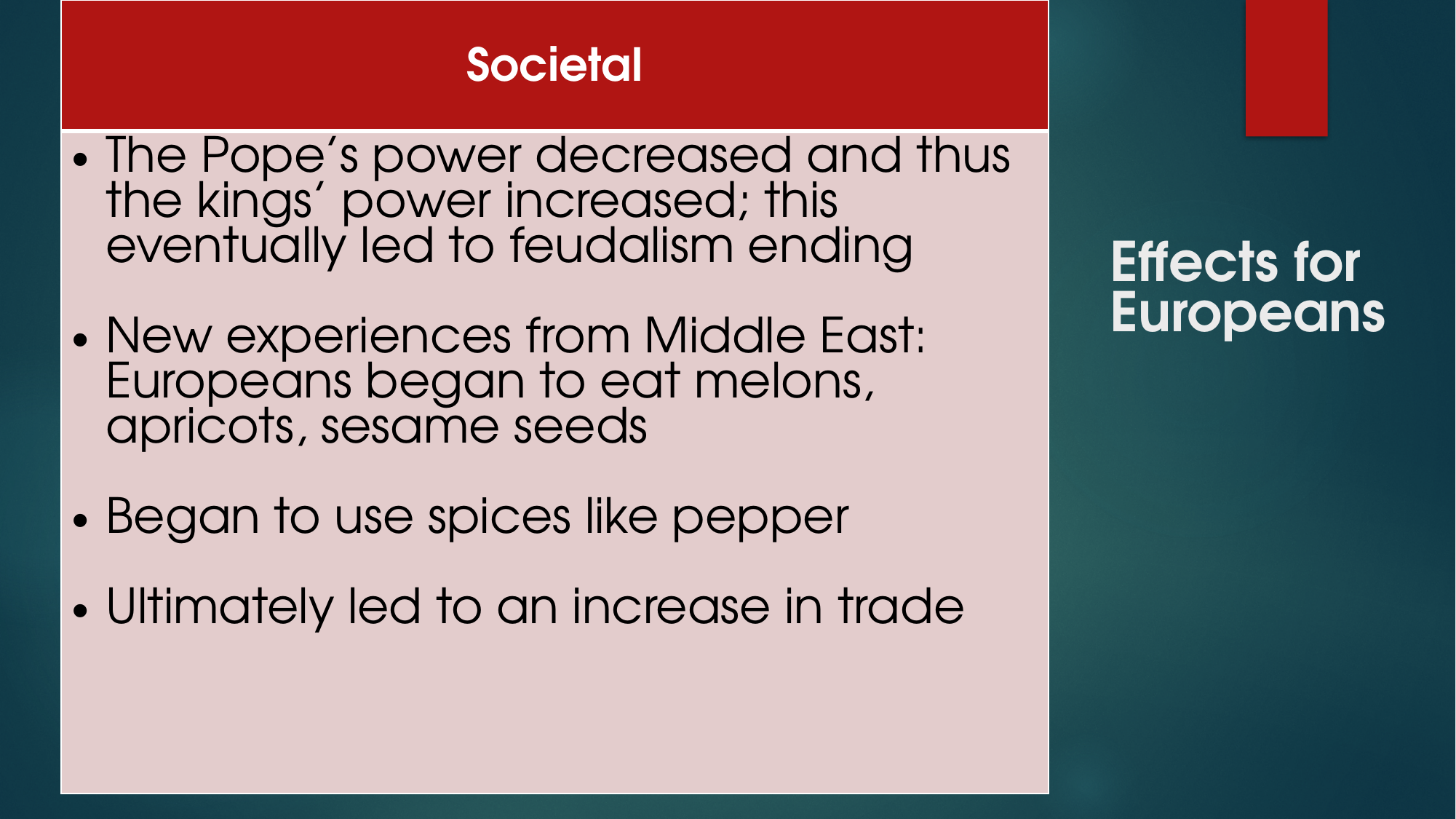

| Societal |
| --- |
| The Pope’s power decreased and thus the kings’ power increased; this eventually led to feudalism ending New experiences from Middle East: Europeans began to eat melons, apricots, sesame seeds Began to use spices like pepper Ultimately led to an increase in trade |
# ECONOMIC
Effects for Europeans